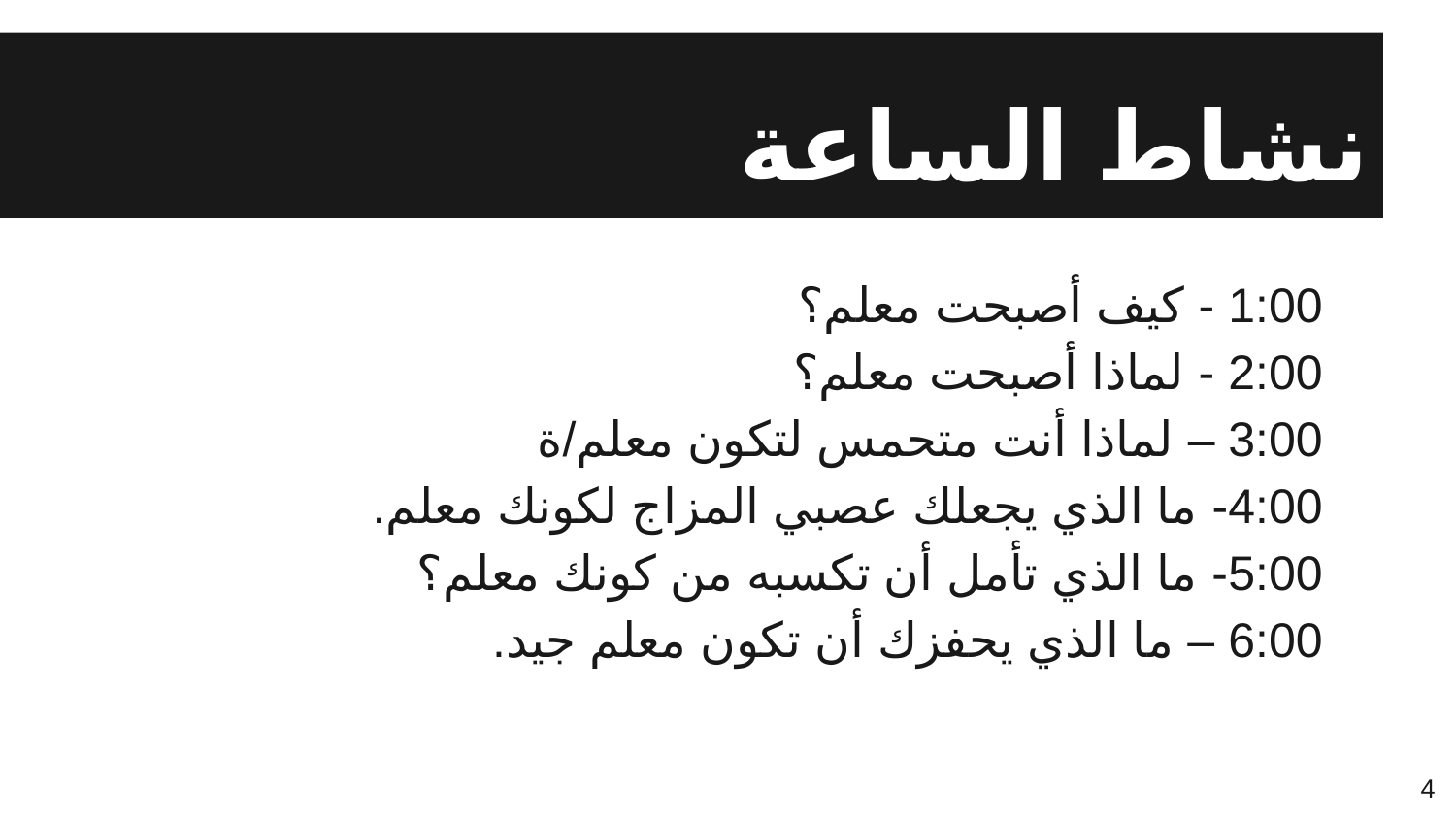

# نشاط الساعة
1:00 - كيف أصبحت معلم؟
2:00 - لماذا أصبحت معلم؟
3:00 – لماذا أنت متحمس لتكون معلم/ة
4:00- ما الذي يجعلك عصبي المزاج لكونك معلم.
5:00- ما الذي تأمل أن تكسبه من كونك معلم؟
6:00 – ما الذي يحفزك أن تكون معلم جيد.

4